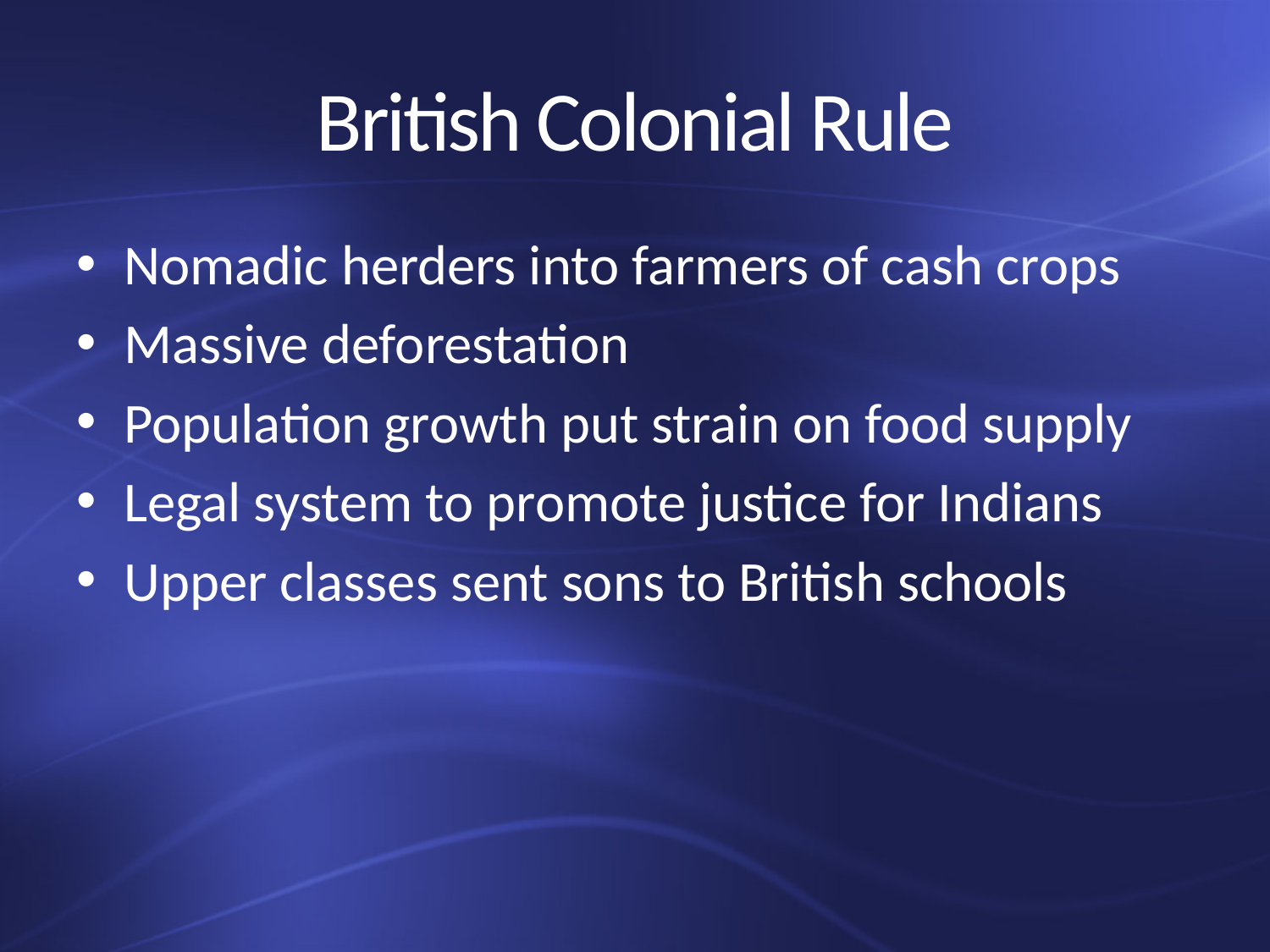

# British Colonial Rule
Nomadic herders into farmers of cash crops
Massive deforestation
Population growth put strain on food supply
Legal system to promote justice for Indians
Upper classes sent sons to British schools